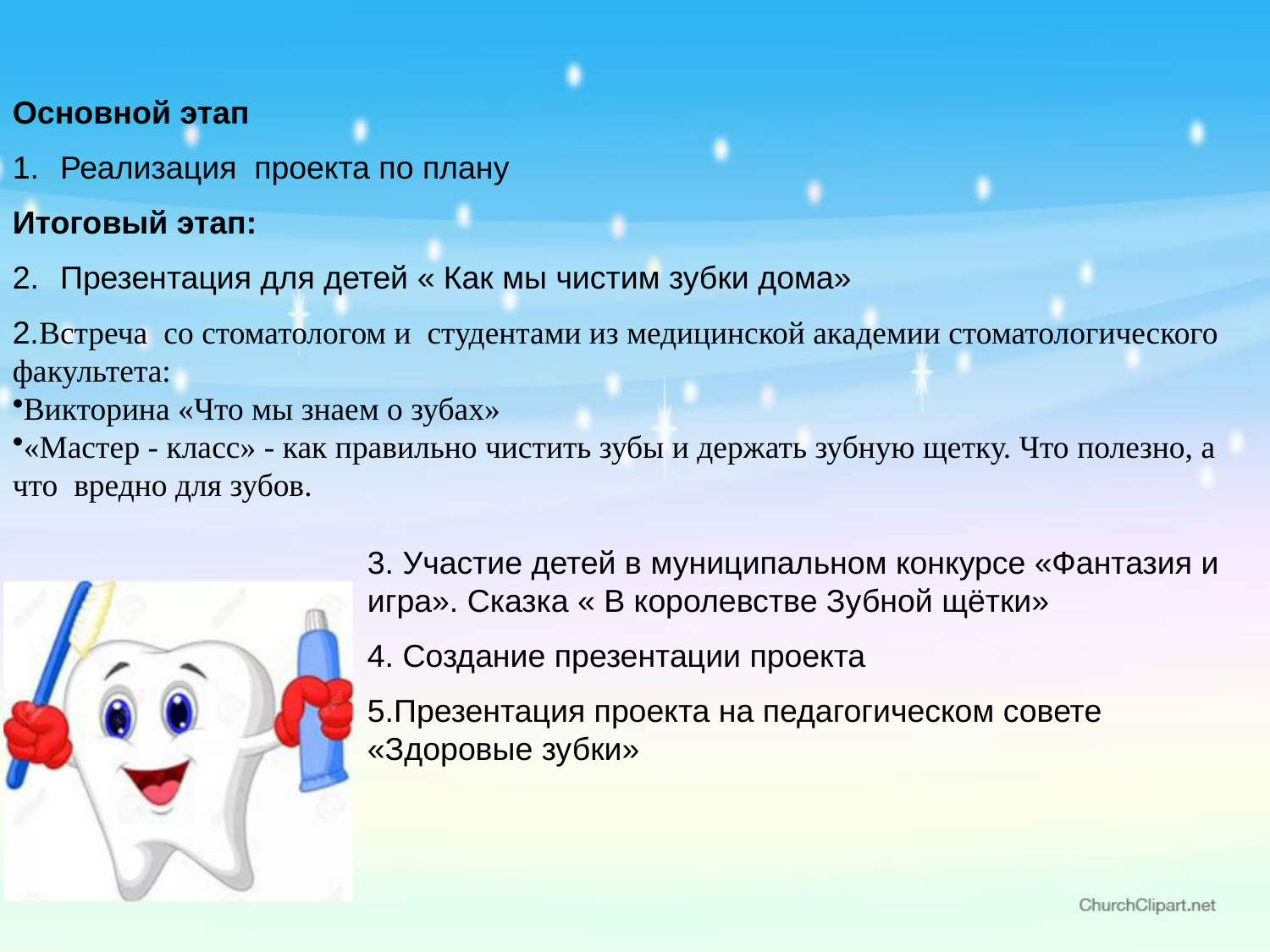

Основной этап

Реализация  проекта по плану

Итоговый этап:

Презентация для детей « Как мы чистим зубки дома»

2.Встреча  со стоматологом и  студентами из медицинской академии стоматологического факультета:
Викторина «Что мы знаем о зубах»
«Мастер - класс» - как правильно чистить зубы и держать зубную щетку. Что полезно, а что  вредно для зубов.

3. Участие детей в муниципальном конкурсе «Фантазия и игра». Сказка « В королевстве Зубной щётки»

4. Создание презентации проекта

5.Презентация проекта на педагогическом совете «Здоровые зубки»